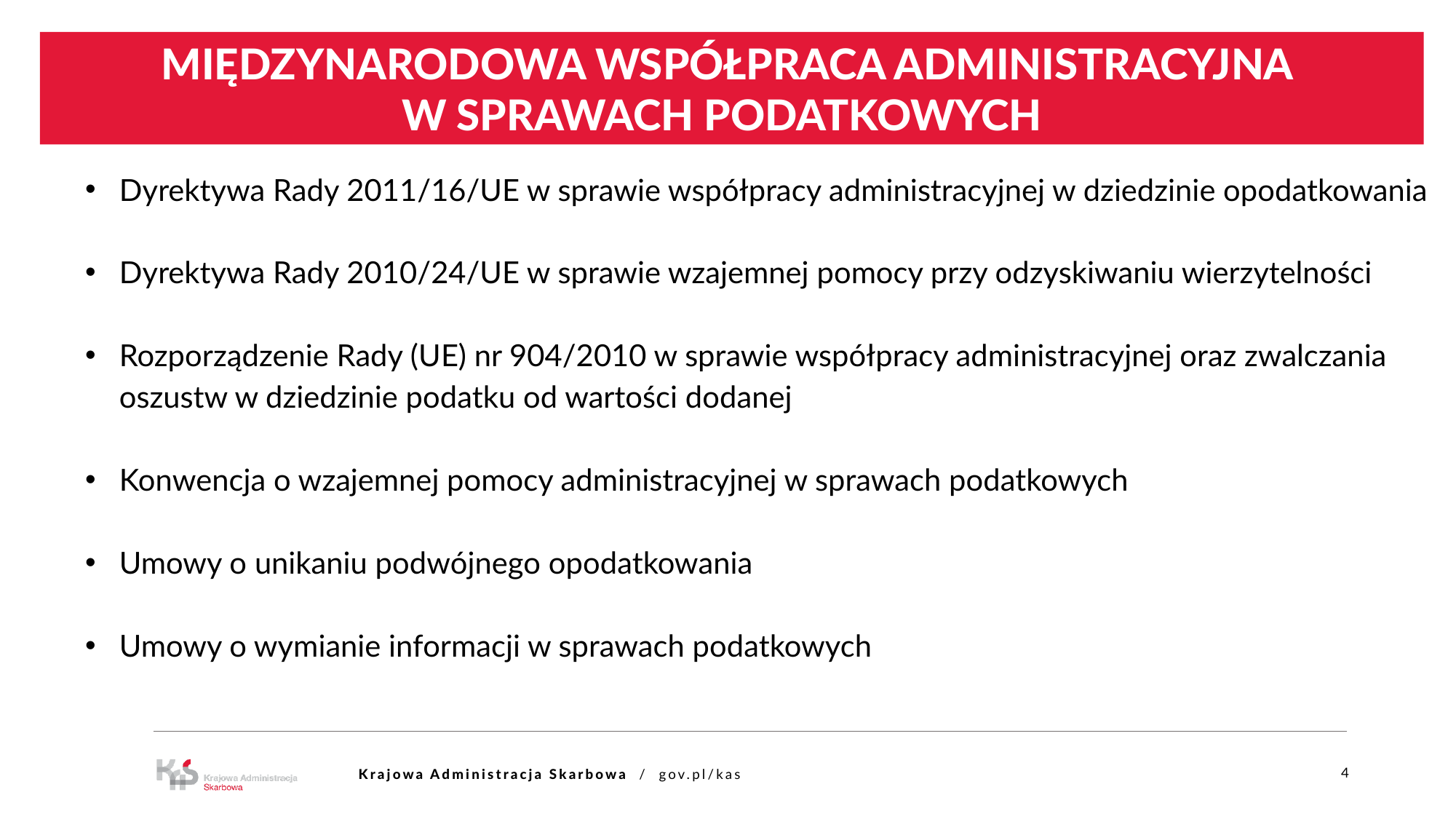

MIĘDZYNARODOWA WSPÓŁPRACA ADMINISTRACYJNA
W SPRAWACH PODATKOWYCH
Dyrektywa Rady 2011/16/UE w sprawie współpracy administracyjnej w dziedzinie opodatkowania

Dyrektywa Rady 2010/24/UE w sprawie wzajemnej pomocy przy odzyskiwaniu wierzytelności

Rozporządzenie Rady (UE) nr 904/2010 w sprawie współpracy administracyjnej oraz zwalczania oszustw w dziedzinie podatku od wartości dodanej

Konwencja o wzajemnej pomocy administracyjnej w sprawach podatkowych

Umowy o unikaniu podwójnego opodatkowania

Umowy o wymianie informacji w sprawach podatkowych